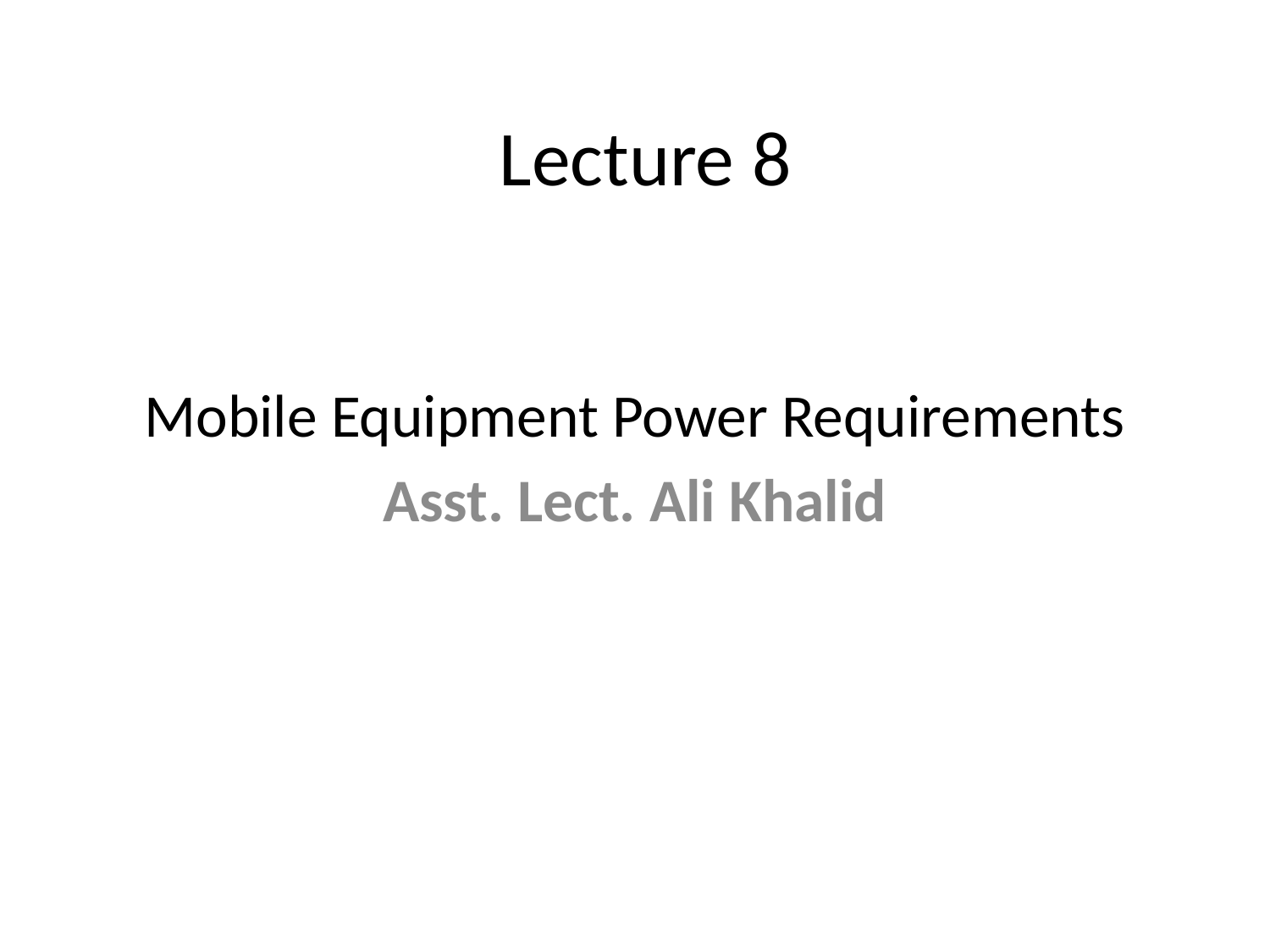

# Lecture 8
Mobile Equipment Power Requirements
Asst. Lect. Ali Khalid